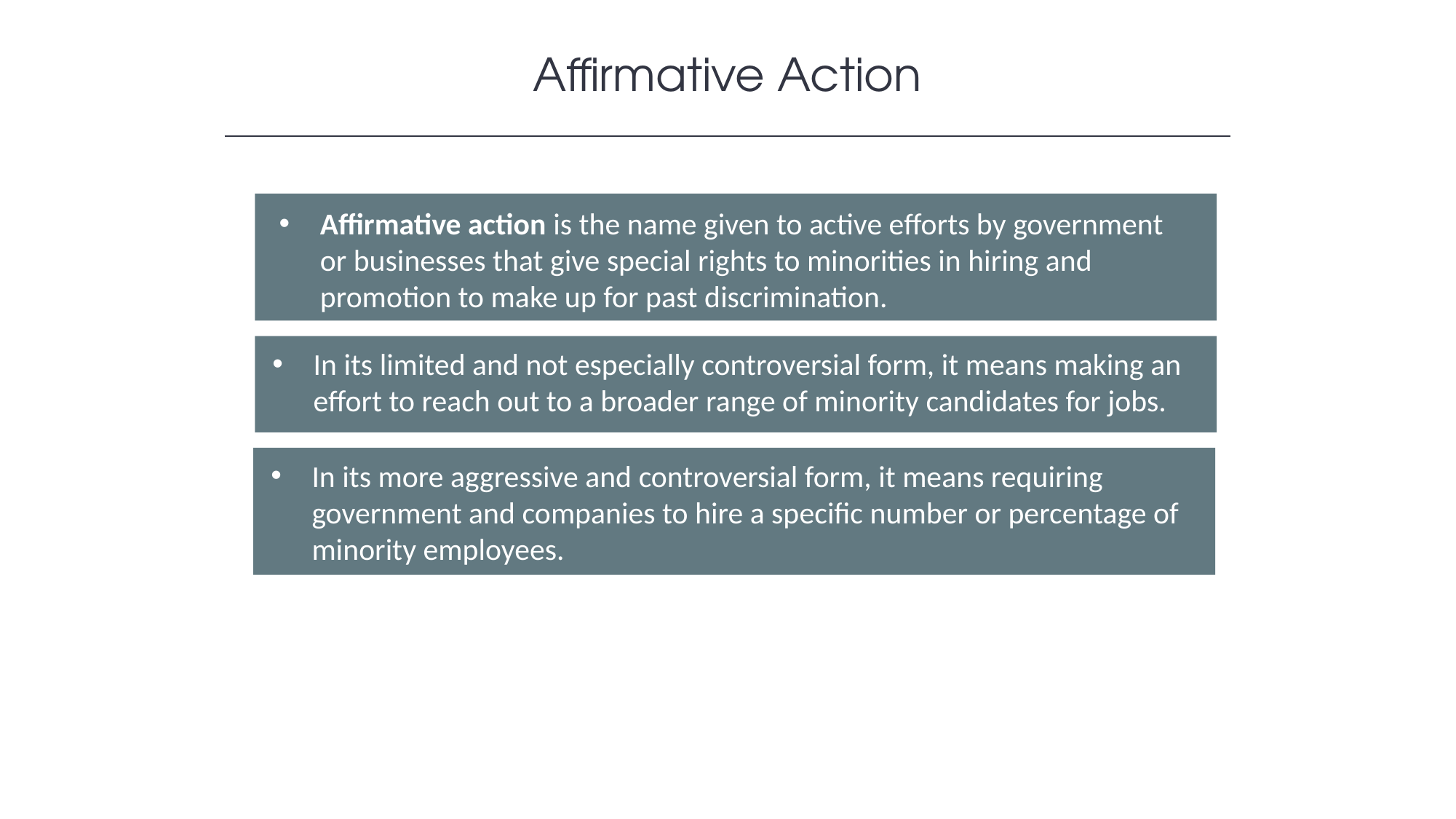

Affirmative Action

Affirmative action is the name given to active efforts by government or businesses that give special rights to minorities in hiring and promotion to make up for past discrimination.

In its limited and not especially controversial form, it means making an effort to reach out to a broader range of minority candidates for jobs.

In its more aggressive and controversial form, it means requiring government and companies to hire a specific number or percentage of minority employees.